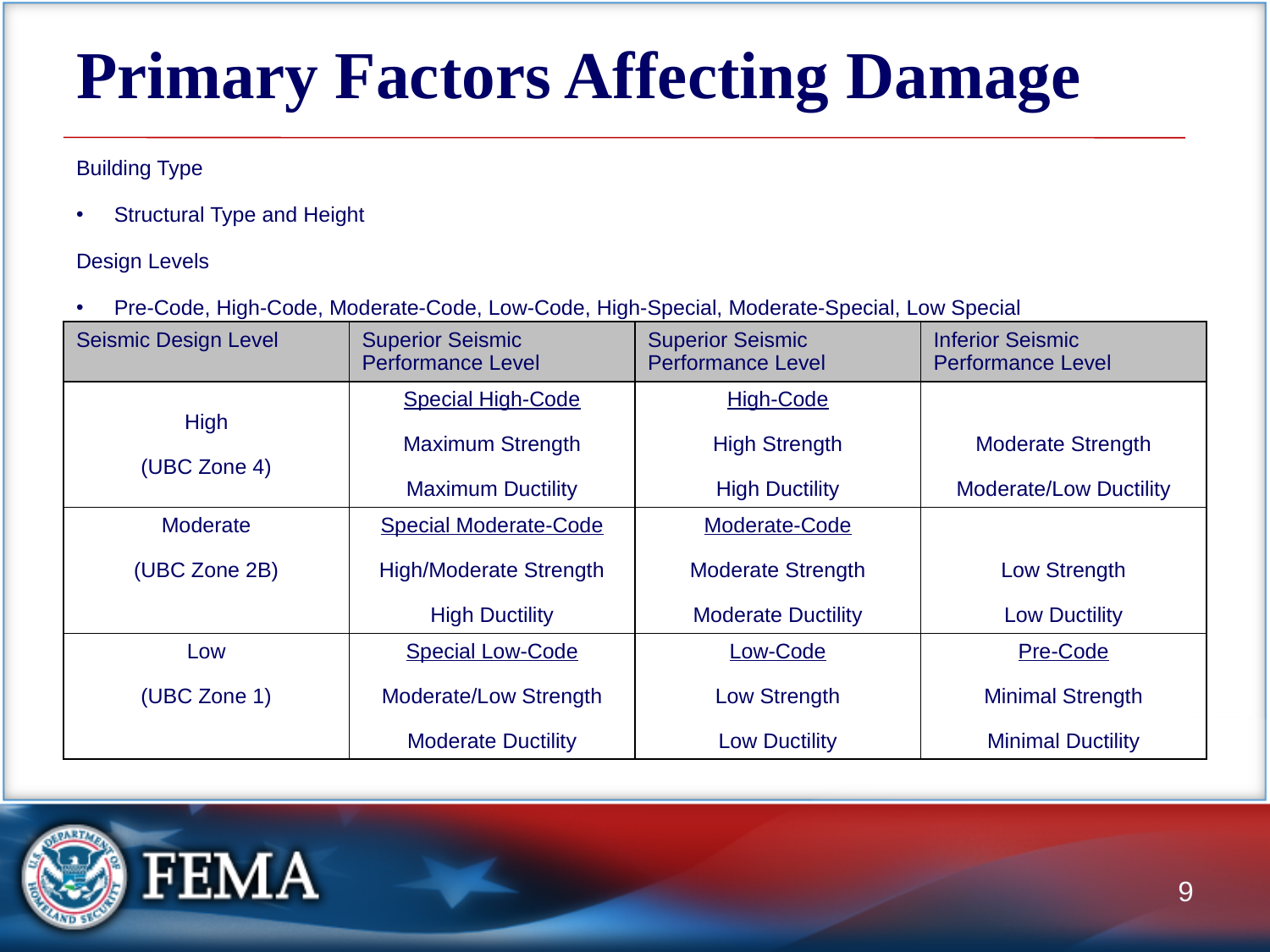

# Primary Factors Affecting Damage
Building Type
Structural Type and Height
Design Levels
Pre-Code, High-Code, Moderate-Code, Low-Code, High-Special, Moderate-Special, Low Special
| Seismic Design Level | Superior Seismic Performance Level | Superior Seismic Performance Level | Inferior Seismic Performance Level |
| --- | --- | --- | --- |
| High (UBC Zone 4) | Special High-Code Maximum Strength Maximum Ductility | High-Code High Strength High Ductility | Moderate Strength Moderate/Low Ductility |
| Moderate (UBC Zone 2B) | Special Moderate-Code High/Moderate Strength High Ductility | Moderate-Code Moderate Strength Moderate Ductility | Low Strength Low Ductility |
| Low (UBC Zone 1) | Special Low-Code Moderate/Low Strength Moderate Ductility | Low-Code Low Strength Low Ductility | Pre-Code Minimal Strength Minimal Ductility |
9